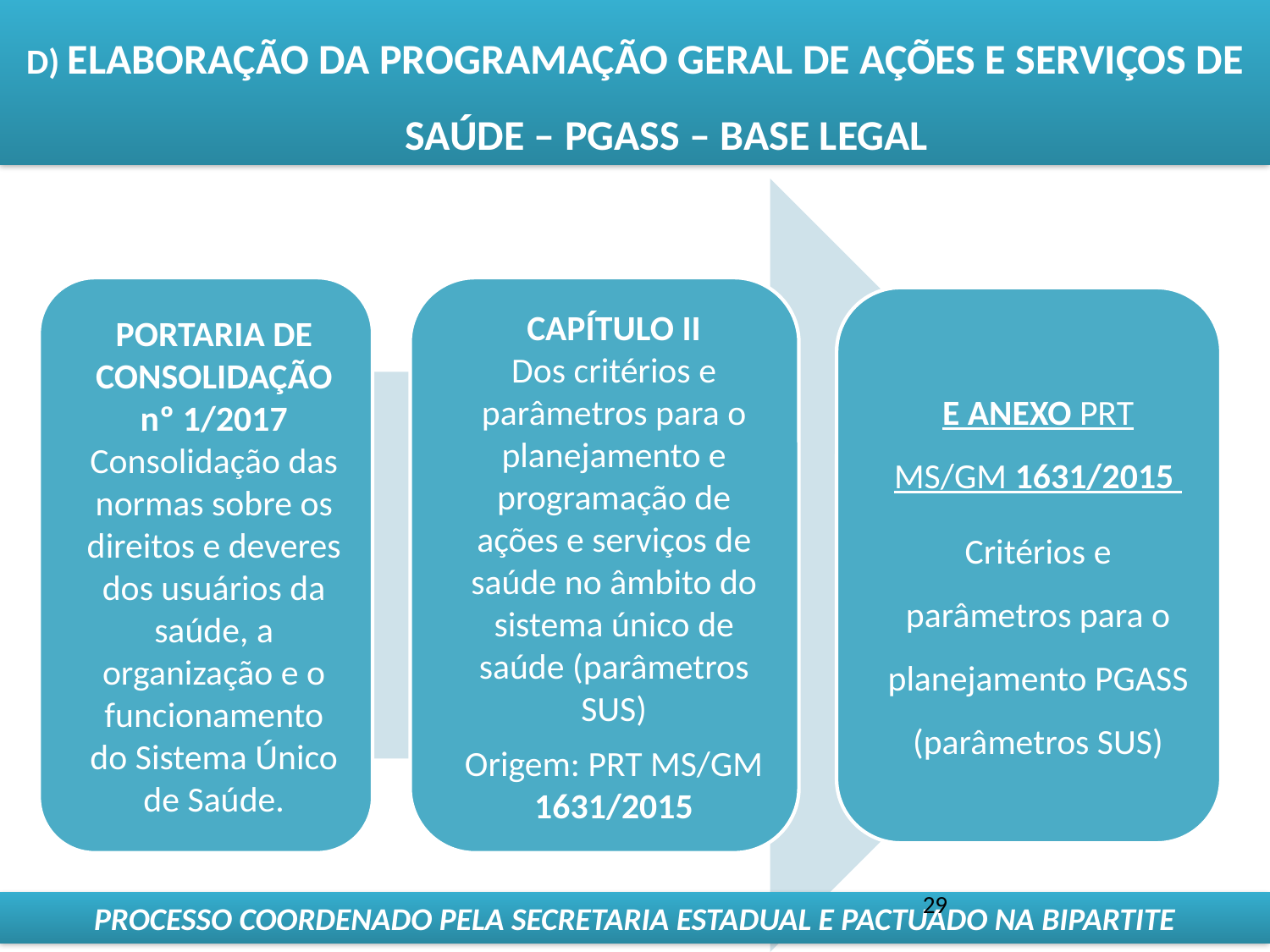

D) ELABORAÇÃO DA PROGRAMAÇÃO GERAL DE AÇÕES E SERVIÇOS DE SAÚDE – PGASS – BASE LEGAL
PORTARIA DE CONSOLIDAÇÃO nº 1/2017 Consolidação das normas sobre os direitos e deveres dos usuários da saúde, a organização e o funcionamento do Sistema Único de Saúde.
CAPÍTULO II
Dos critérios e parâmetros para o planejamento e programação de ações e serviços de saúde no âmbito do sistema único de saúde (parâmetros SUS)
Origem: PRT MS/GM 1631/2015
E ANEXO PRT MS/GM 1631/2015
Critérios e parâmetros para o planejamento PGASS (parâmetros SUS)
29
PROCESSO COORDENADO PELA SECRETARIA ESTADUAL E PACTUADO NA BIPARTITE